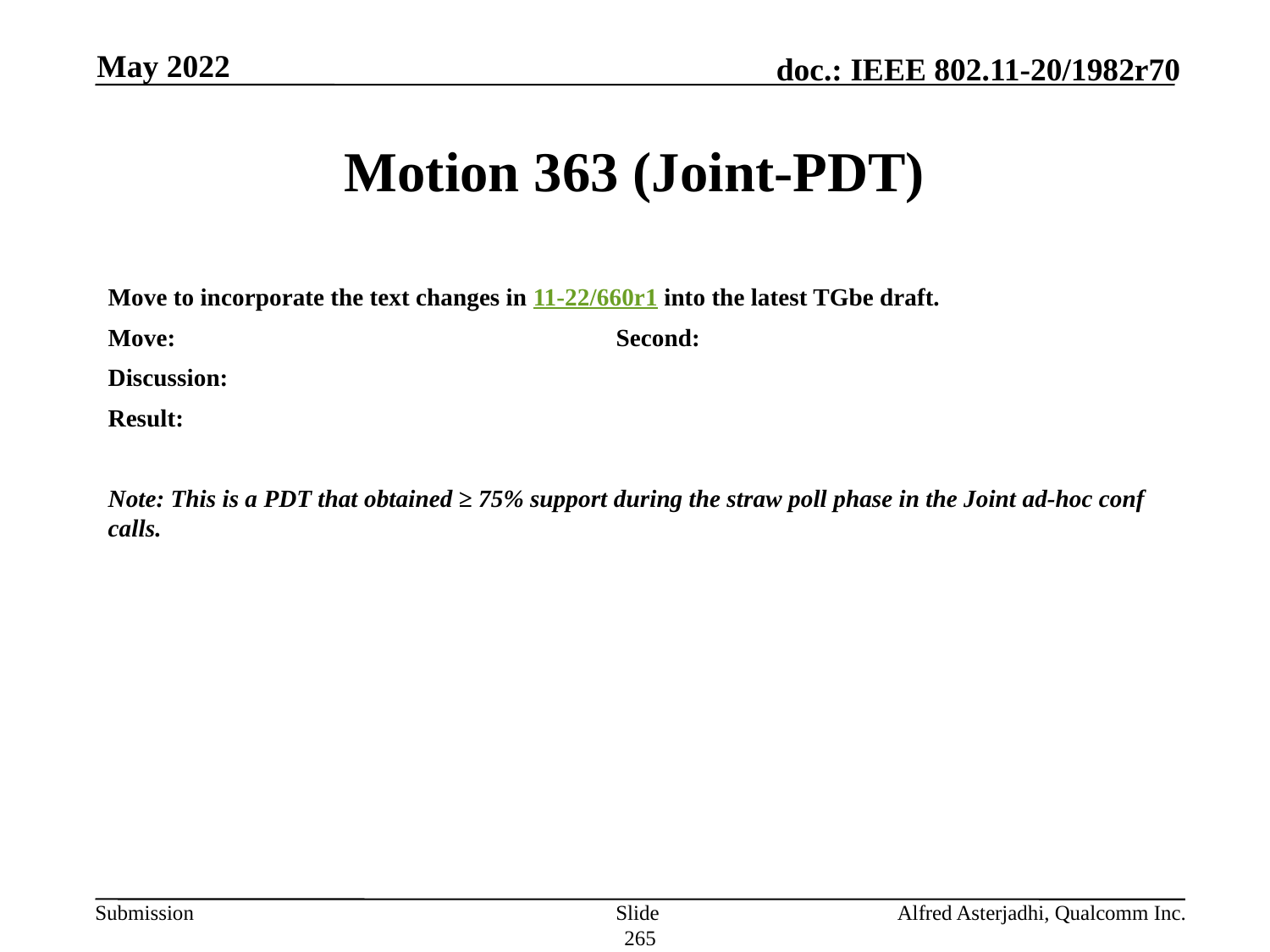

May 2022
# Motion 363 (Joint-PDT)
Move to incorporate the text changes in 11-22/660r1 into the latest TGbe draft.
Move: 				Second:
Discussion:
Result:

Note: This is a PDT that obtained ≥ 75% support during the straw poll phase in the Joint ad-hoc conf calls.

Slide 265
Alfred Asterjadhi, Qualcomm Inc.